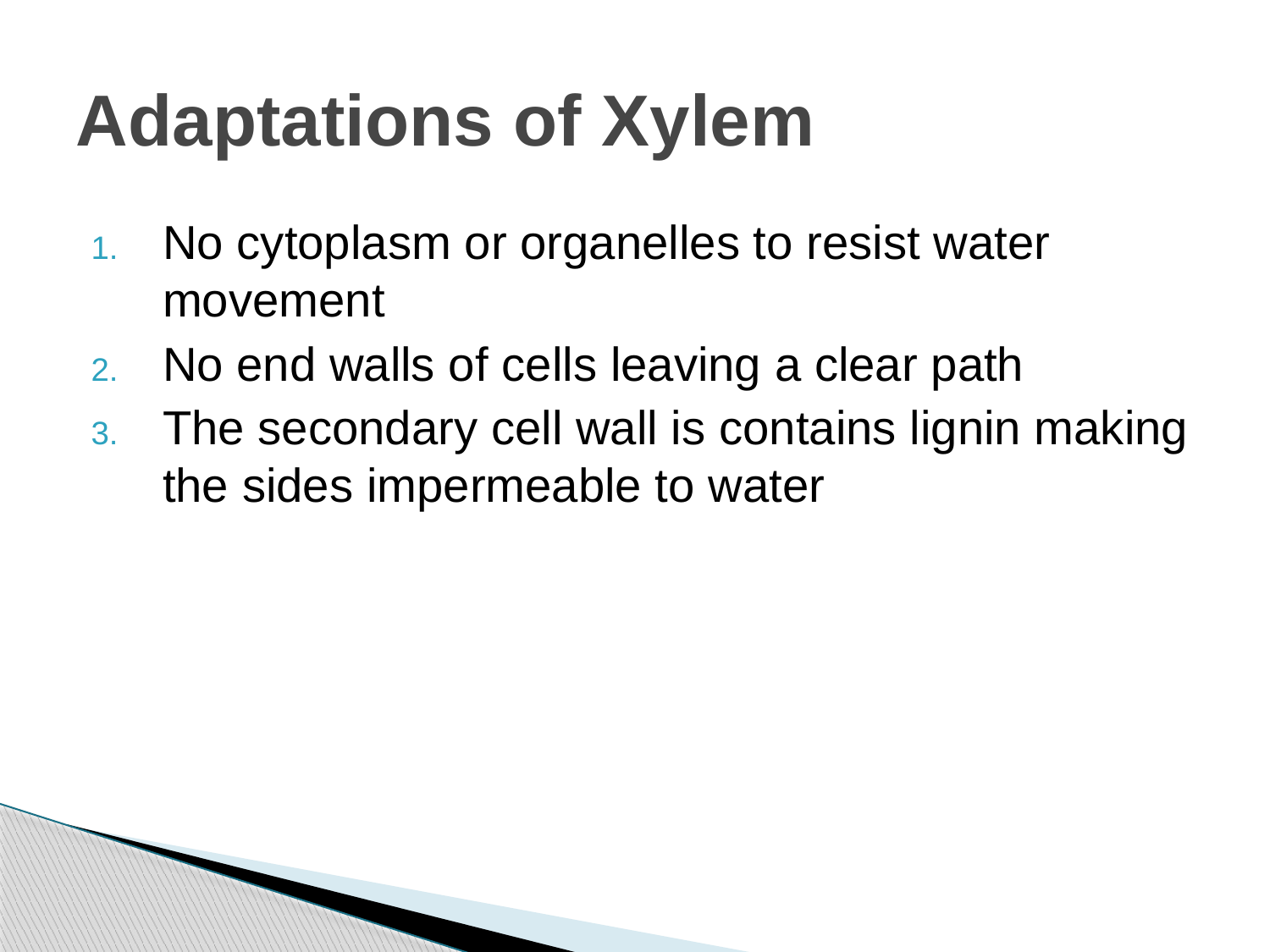

# Adaptations of Xylem
No cytoplasm or organelles to resist water movement
No end walls of cells leaving a clear path
The secondary cell wall is contains lignin making the sides impermeable to water